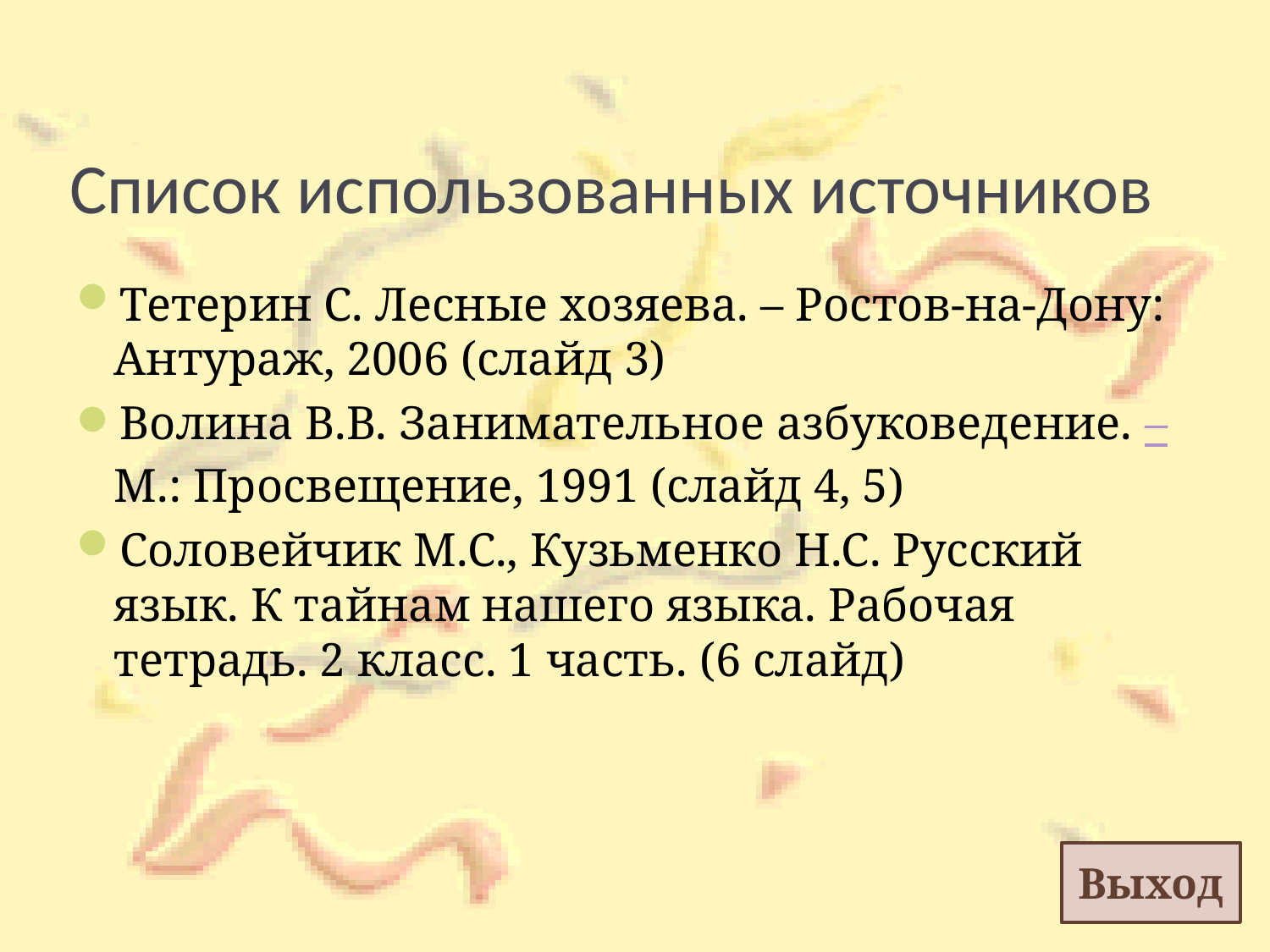

# Список использованных источников
Тетерин С. Лесные хозяева. – Ростов-на-Дону: Антураж, 2006 (слайд 3)
Волина В.В. Занимательное азбуковедение. – М.: Просвещение, 1991 (слайд 4, 5)
Соловейчик М.С., Кузьменко Н.С. Русский язык. К тайнам нашего языка. Рабочая тетрадь. 2 класс. 1 часть. (6 слайд)

Выход